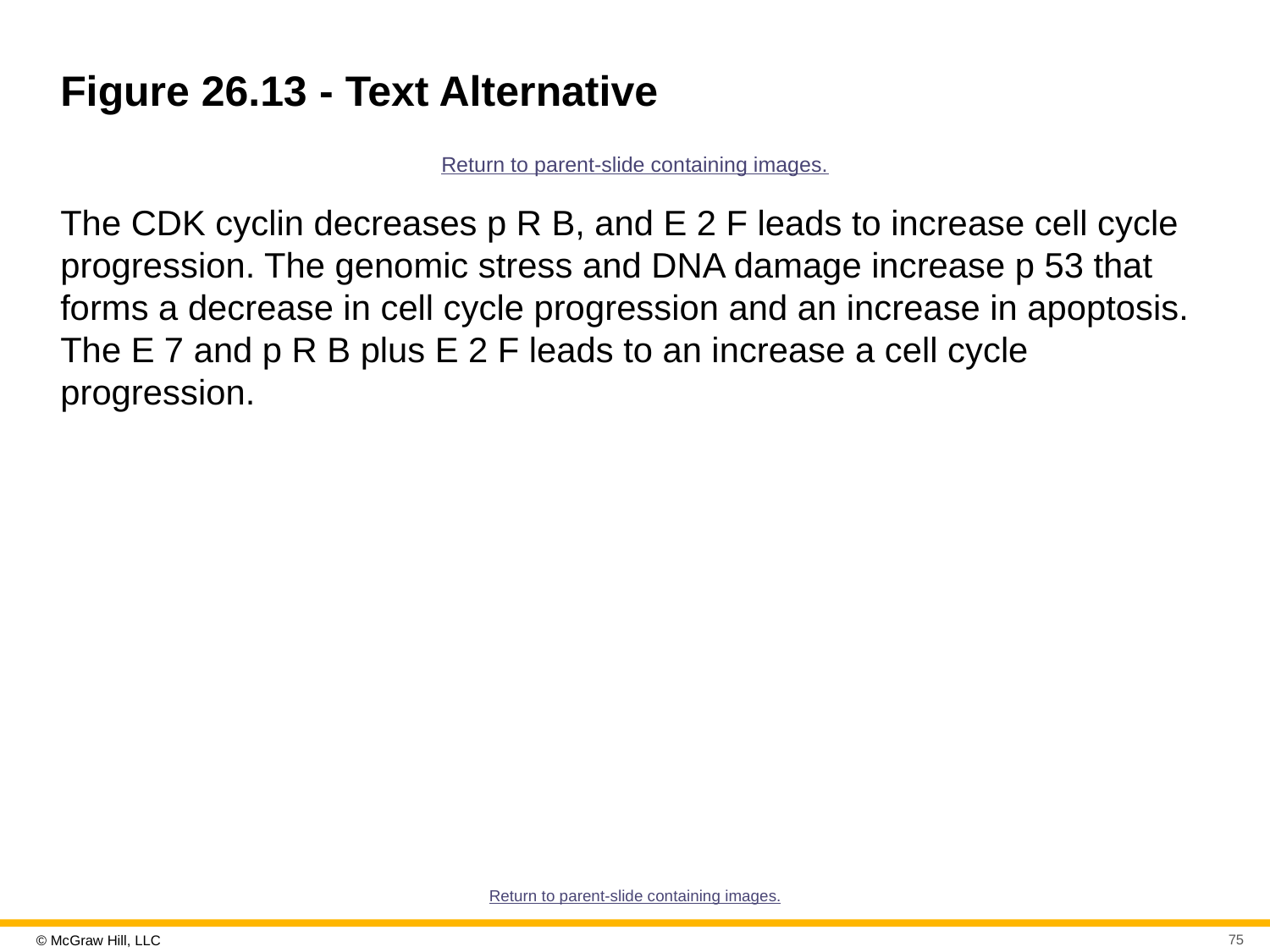

# Figure 26.13 - Text Alternative
Return to parent-slide containing images.
The CDK cyclin decreases p R B, and E 2 F leads to increase cell cycle progression. The genomic stress and DNA damage increase p 53 that forms a decrease in cell cycle progression and an increase in apoptosis. The E 7 and p R B plus E 2 F leads to an increase a cell cycle progression.
Return to parent-slide containing images.
75